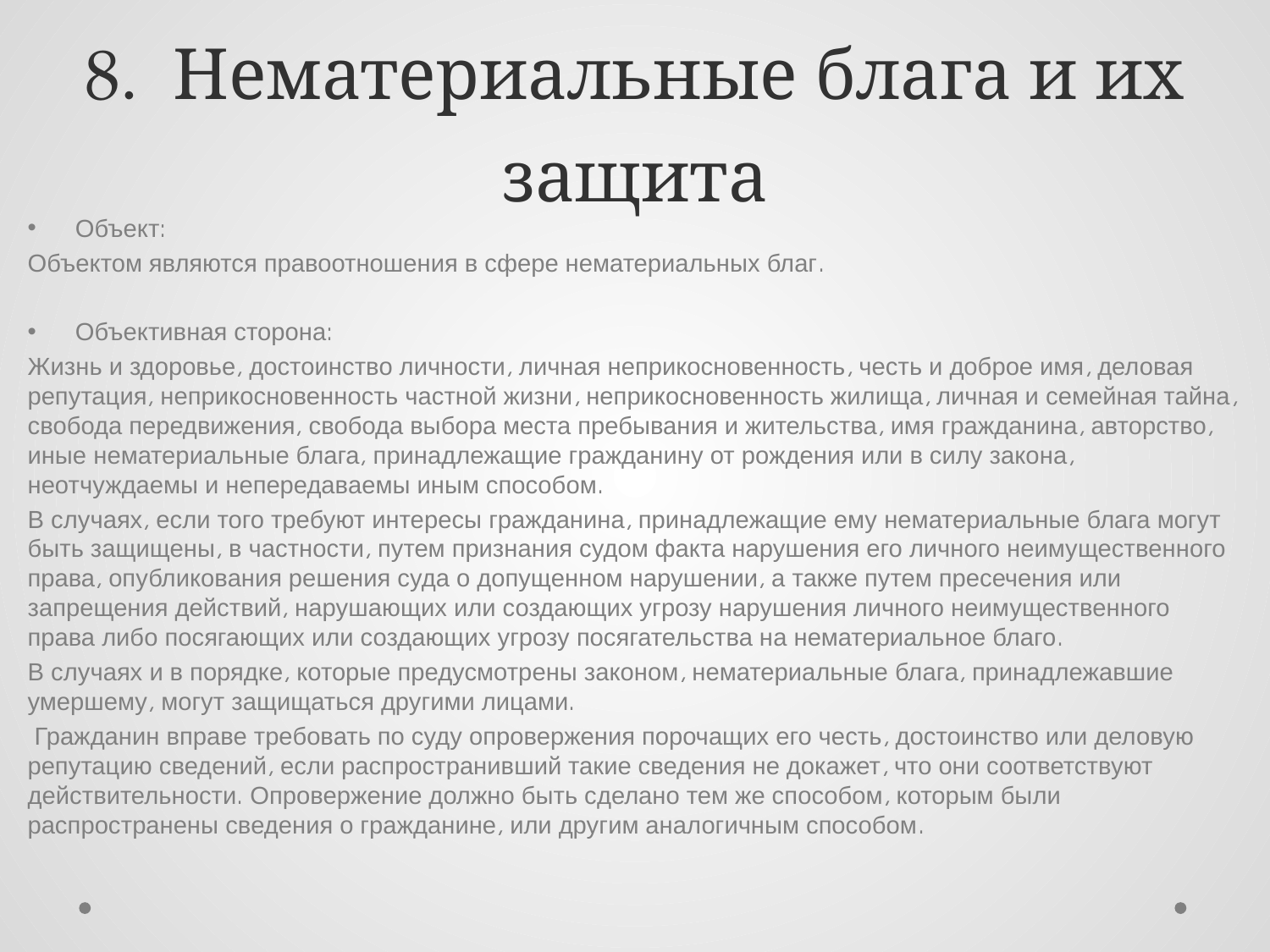

# 8.  Нематериальные блага и их защита
Объект:
Объектом являются правоотношения в сфере нематериальных благ.

Объективная сторона:
Жизнь и здоровье, достоинство личности, личная неприкосновенность, честь и доброе имя, деловая репутация, неприкосновенность частной жизни, неприкосновенность жилища, личная и семейная тайна, свобода передвижения, свобода выбора места пребывания и жительства, имя гражданина, авторство, иные нематериальные блага, принадлежащие гражданину от рождения или в силу закона, неотчуждаемы и непередаваемы иным способом.
В случаях, если того требуют интересы гражданина, принадлежащие ему нематериальные блага могут быть защищены, в частности, путем признания судом факта нарушения его личного неимущественного права, опубликования решения суда о допущенном нарушении, а также путем пресечения или запрещения действий, нарушающих или создающих угрозу нарушения личного неимущественного права либо посягающих или создающих угрозу посягательства на нематериальное благо.
В случаях и в порядке, которые предусмотрены законом, нематериальные блага, принадлежавшие умершему, могут защищаться другими лицами.
 Гражданин вправе требовать по суду опровержения порочащих его честь, достоинство или деловую репутацию сведений, если распространивший такие сведения не докажет, что они соответствуют действительности. Опровержение должно быть сделано тем же способом, которым были распространены сведения о гражданине, или другим аналогичным способом.